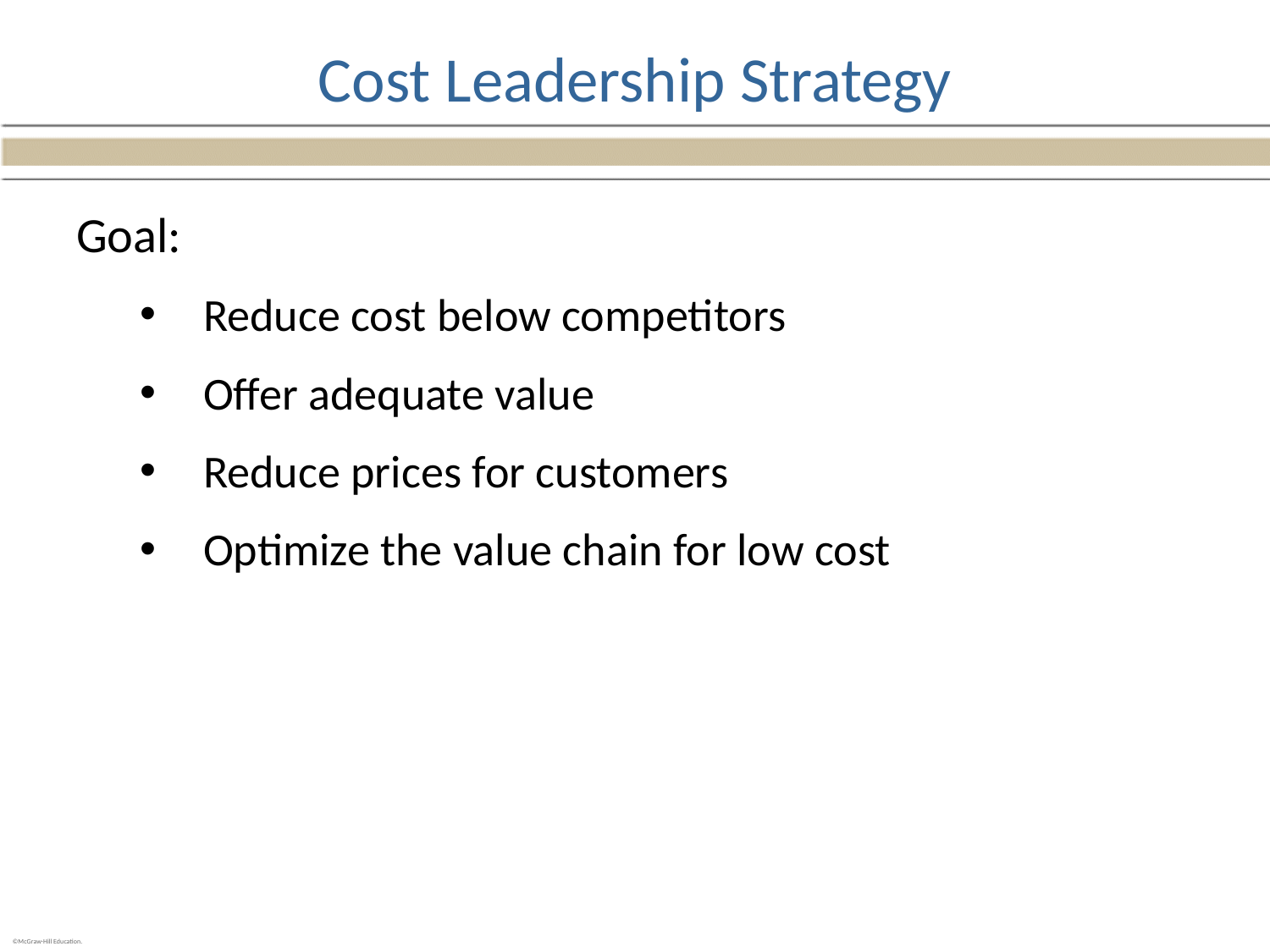

# Cost Leadership Strategy
Goal:
Reduce cost below competitors
Offer adequate value
Reduce prices for customers
Optimize the value chain for low cost